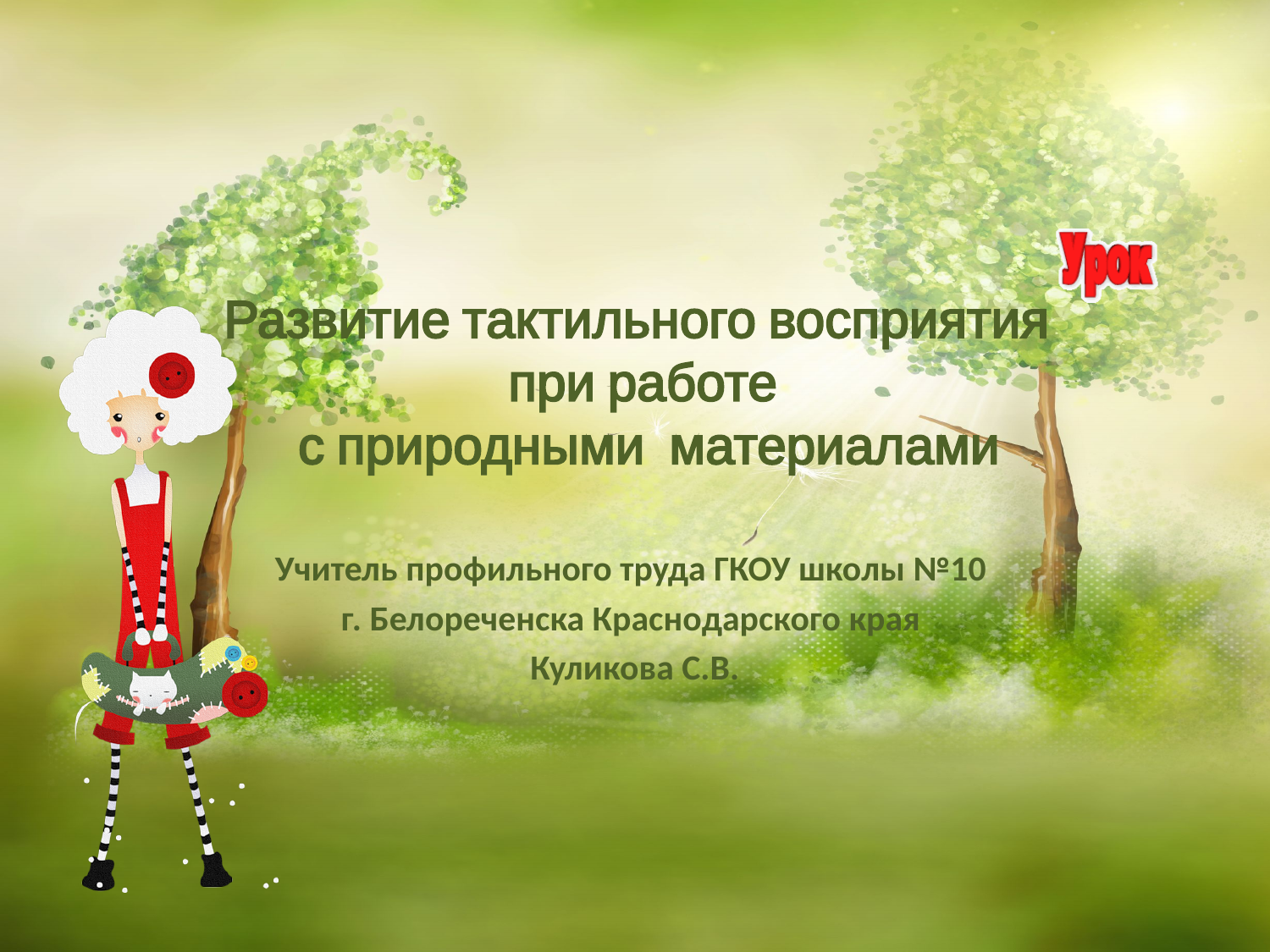

# Развитие тактильного восприятия при работе с природными  материалами
Учитель профильного труда ГКОУ школы №10
г. Белореченска Краснодарского края
Куликова С.В.